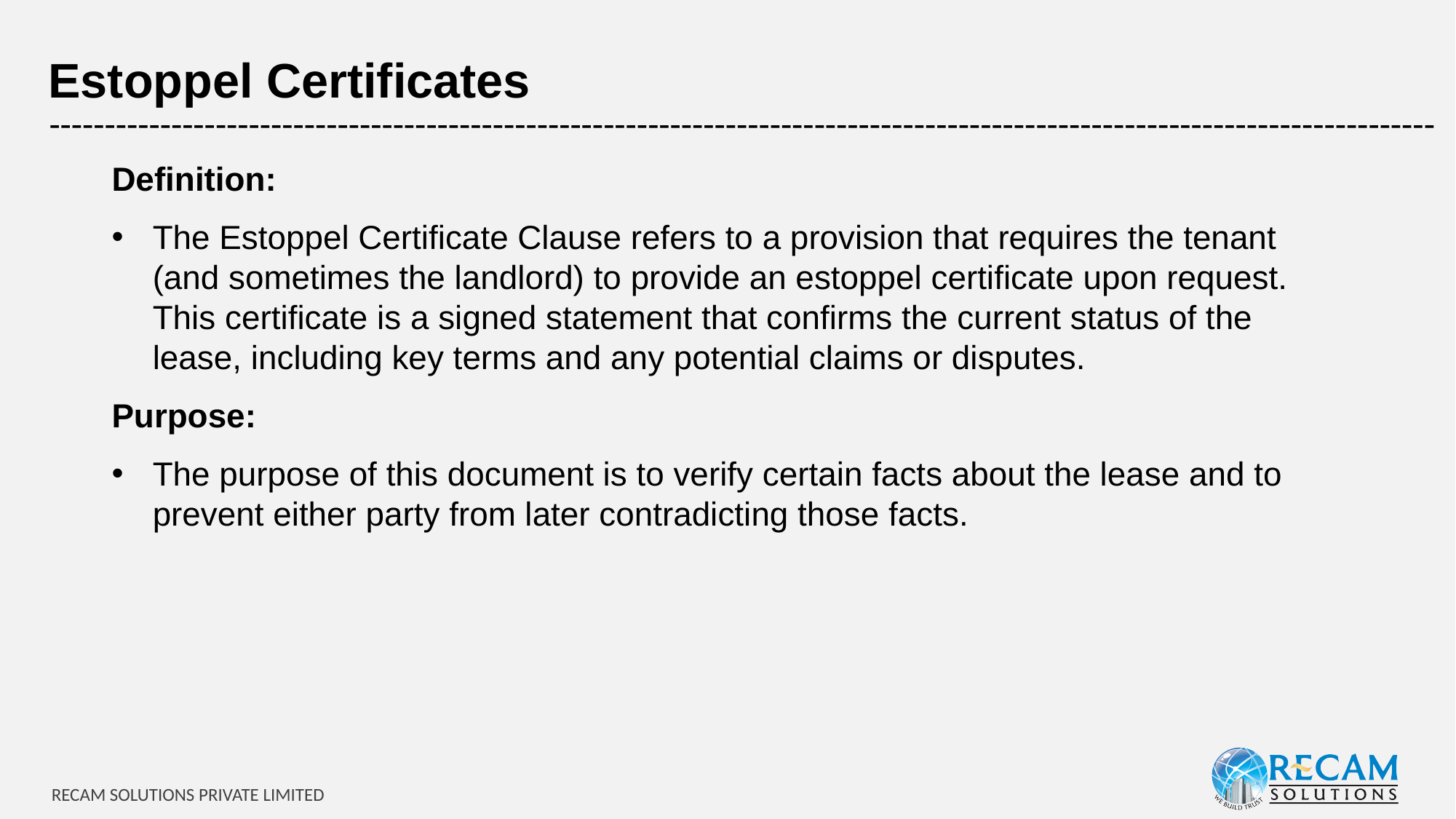

Estoppel Certificates
-----------------------------------------------------------------------------------------------------------------------------
Definition:
The Estoppel Certificate Clause refers to a provision that requires the tenant (and sometimes the landlord) to provide an estoppel certificate upon request. This certificate is a signed statement that confirms the current status of the lease, including key terms and any potential claims or disputes.
Purpose:
The purpose of this document is to verify certain facts about the lease and to prevent either party from later contradicting those facts.
RECAM SOLUTIONS PRIVATE LIMITED